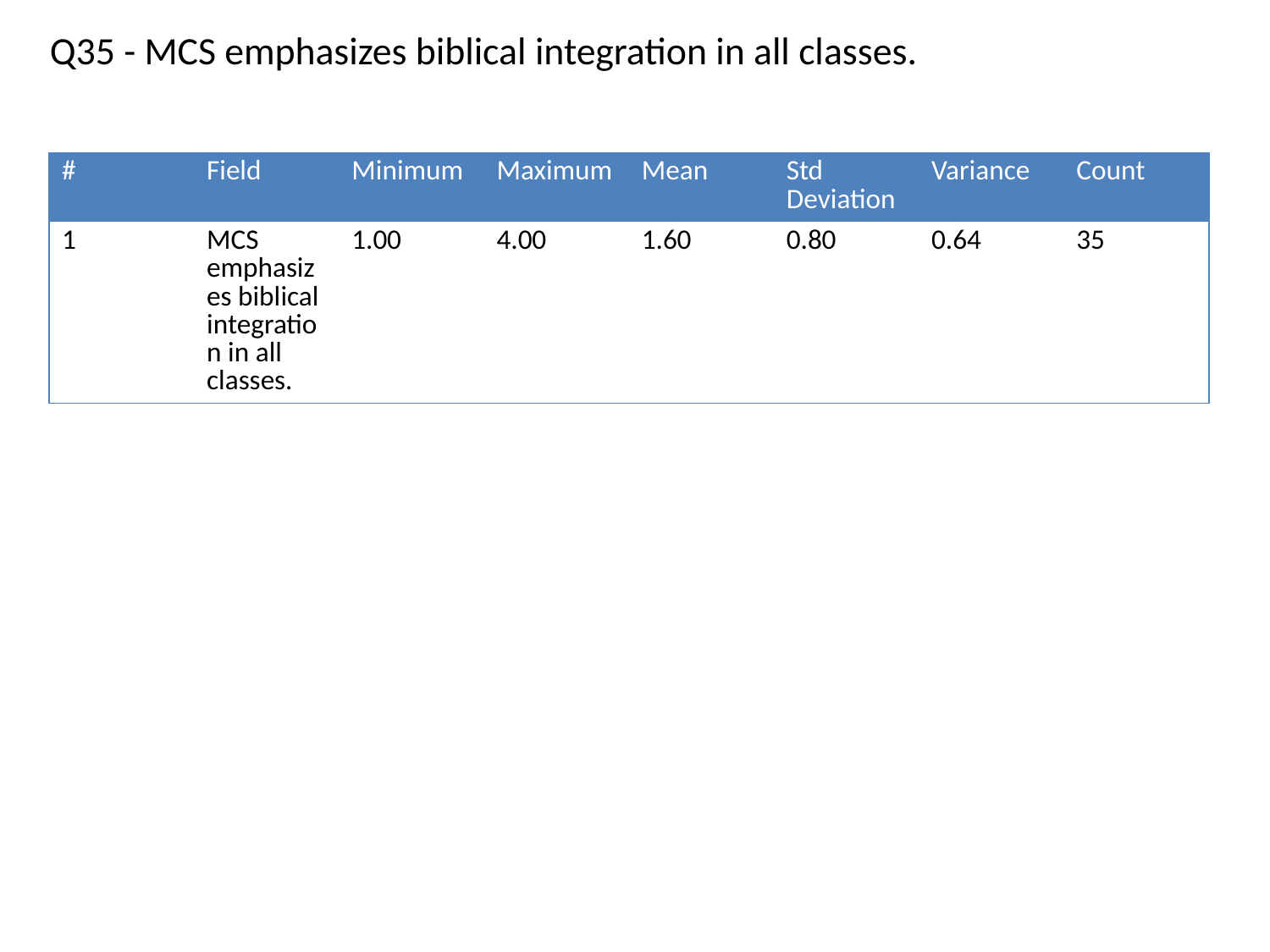

Q35 - MCS emphasizes biblical integration in all classes.
| # | Field | Minimum | Maximum | Mean | Std Deviation | Variance | Count |
| --- | --- | --- | --- | --- | --- | --- | --- |
| 1 | MCS emphasizes biblical integration in all classes. | 1.00 | 4.00 | 1.60 | 0.80 | 0.64 | 35 |